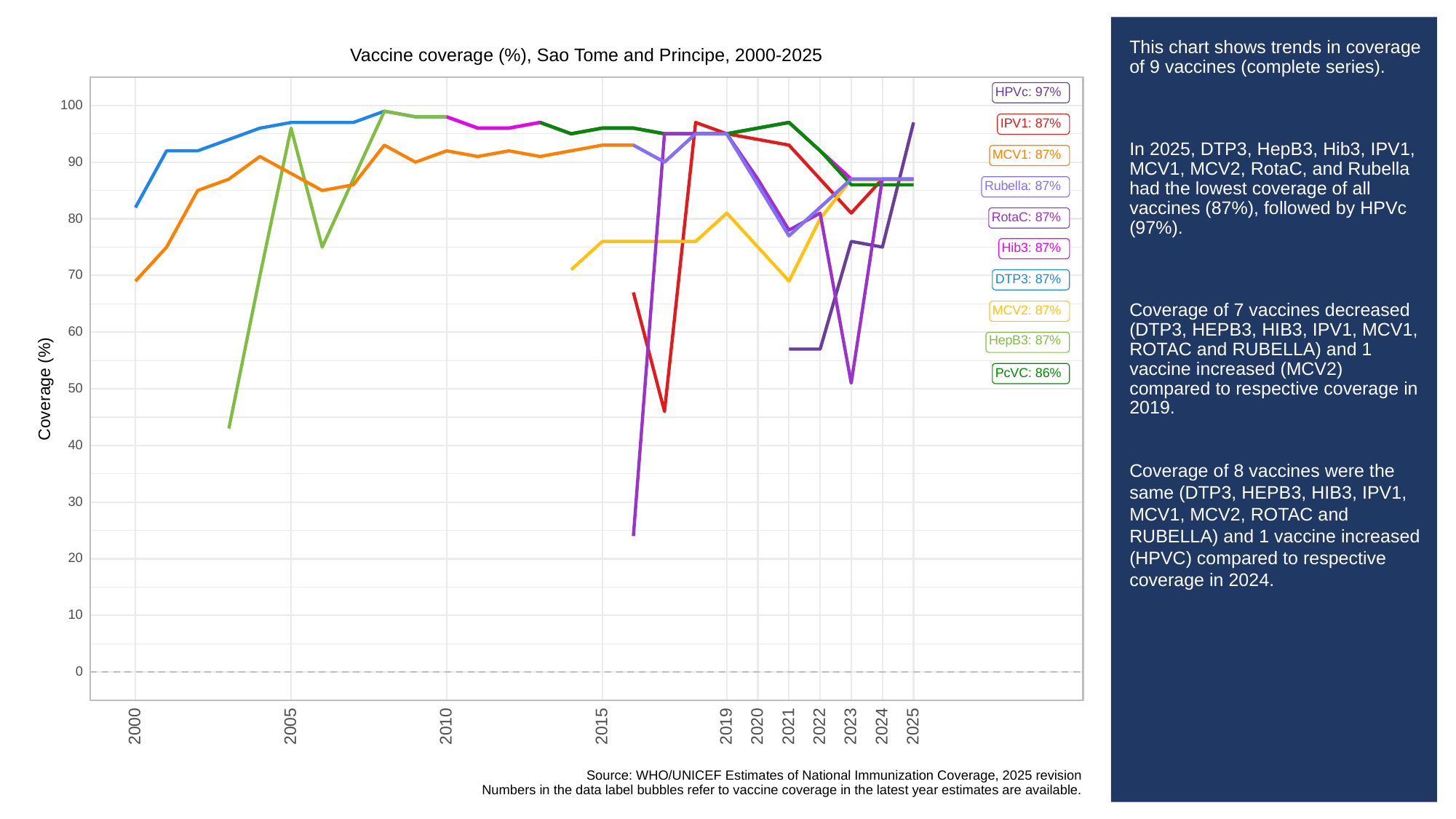

# This chart shows trends in coverage of 9 vaccines (complete series).

In 2025, DTP3, HepB3, Hib3, IPV1, MCV1, MCV2, RotaC, and Rubella had the lowest coverage of all vaccines (87%), followed by HPVc (97%).

Coverage of 7 vaccines decreased (DTP3, HEPB3, HIB3, IPV1, MCV1, ROTAC and RUBELLA) and 1 vaccine increased (MCV2) compared to respective coverage in 2019.

Coverage of 8 vaccines were the same (DTP3, HEPB3, HIB3, IPV1, MCV1, MCV2, ROTAC and RUBELLA) and 1 vaccine increased (HPVC) compared to respective coverage in 2024.

Vaccine coverage (%), Sao Tome and Principe, 2000-2025

HPVc: 97%

100

IPV1: 87%

MCV1: 87%

90

Rubella: 87%

RotaC: 87%
80

Hib3: 87%

70
DTP3: 87%

MCV2: 87%
60

HepB3: 87%

PcVC: 86%
Coverage (%)
50

40

30

20

10

0

2023
2000
2005
2010
2015
2019
2020
2021
2022
2024
2025
Source: WHO/UNICEF Estimates of National Immunization Coverage, 2025 revision
Numbers in the data label bubbles refer to vaccine coverage in the latest year estimates are available.